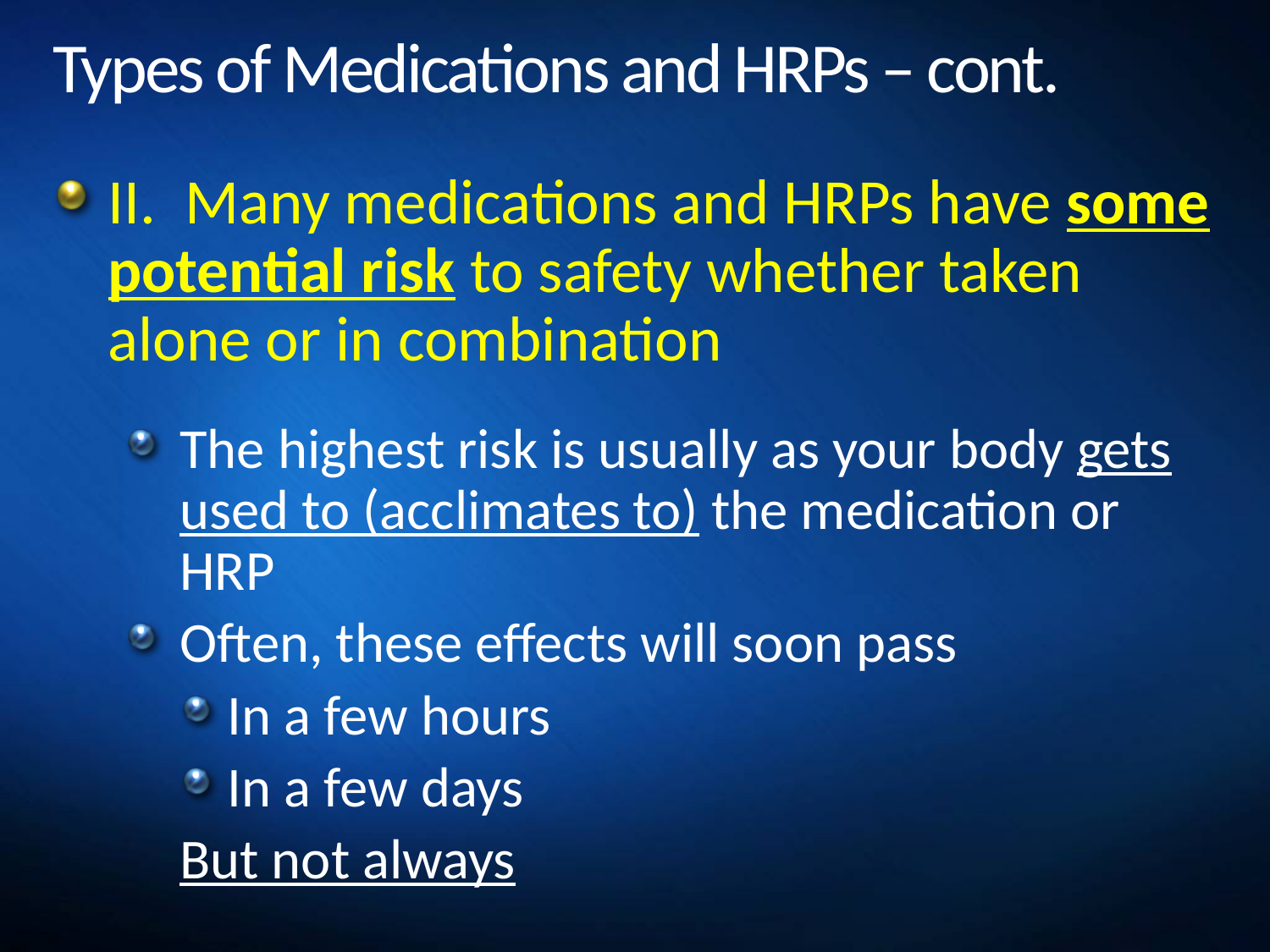

# Types of Medications and HRPs – cont.
II.  Many medications and HRPs have some potential risk to safety whether taken alone or in combination

The highest risk is usually as your body gets used to (acclimates to) the medication or HRP
Often, these effects will soon pass
In a few hours
In a few days
But not always